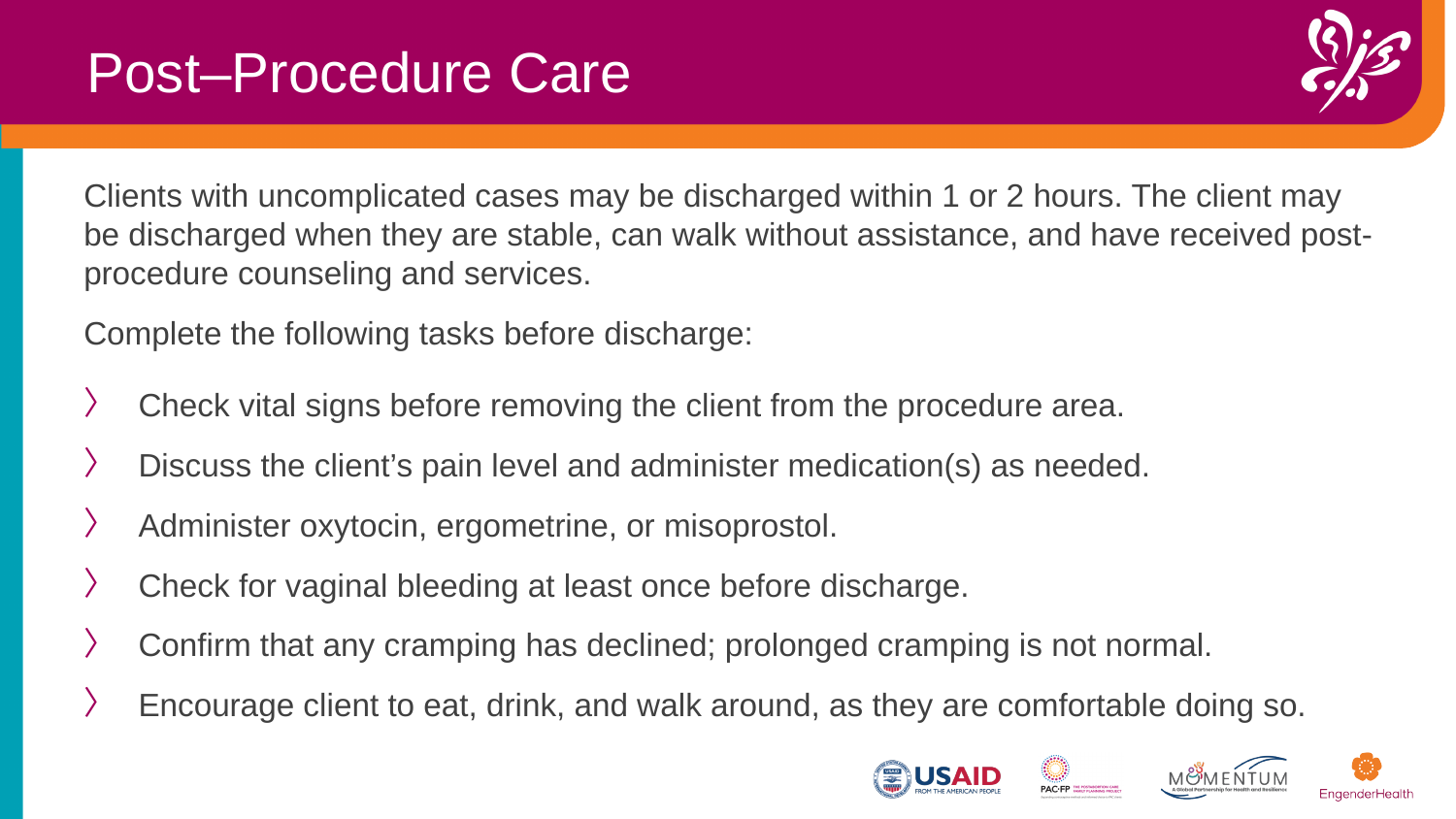

Post–Procedure Care
Clients with uncomplicated cases may be discharged within 1 or 2 hours. The client may be discharged when they are stable, can walk without assistance, and have received post-procedure counseling and services.
Complete the following tasks before discharge:
Check vital signs before removing the client from the procedure area.
Discuss the client’s pain level and administer medication(s) as needed.
Administer oxytocin, ergometrine, or misoprostol.
Check for vaginal bleeding at least once before discharge.
Confirm that any cramping has declined; prolonged cramping is not normal.
Encourage client to eat, drink, and walk around, as they are comfortable doing so.